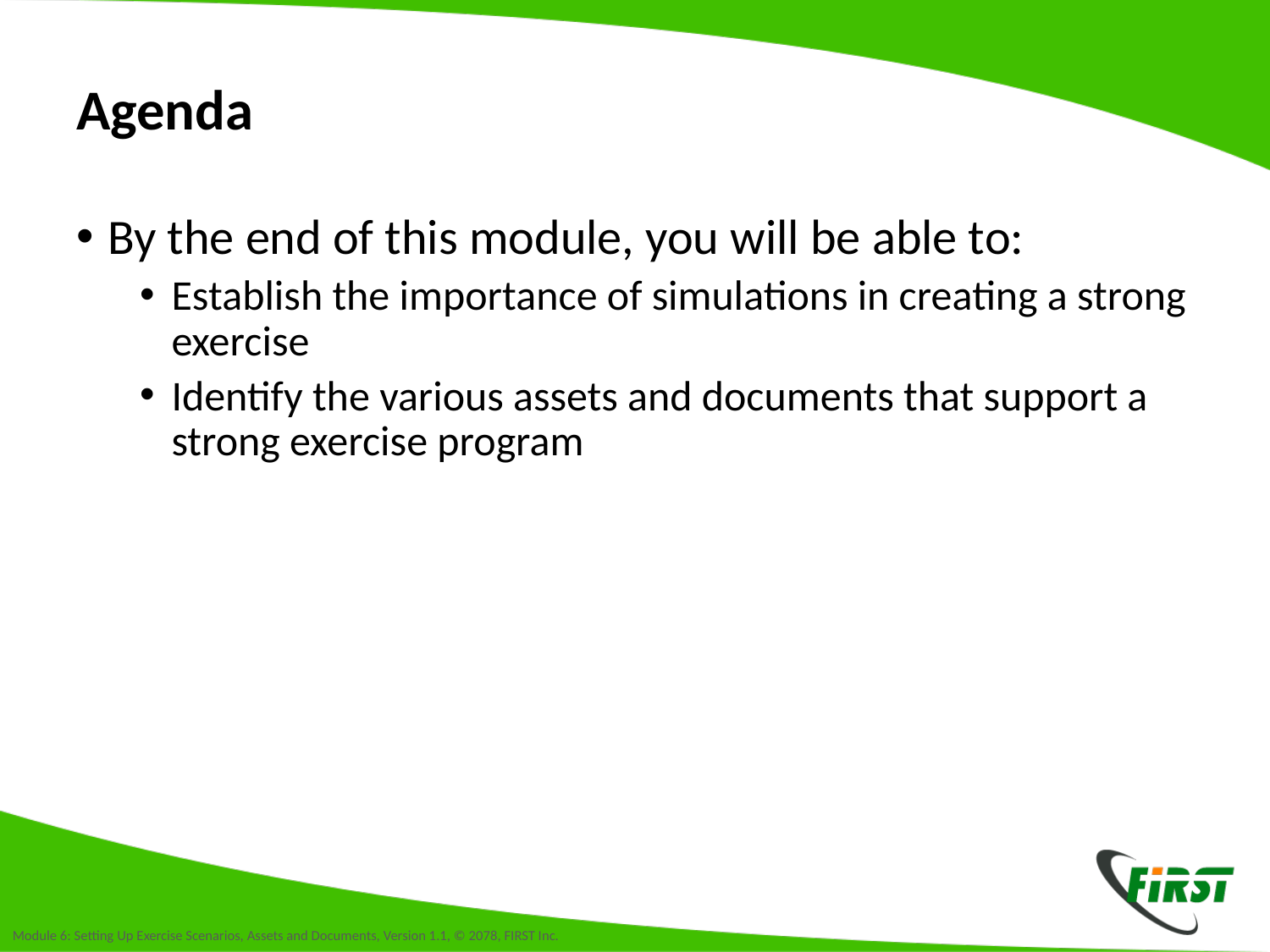

# Agenda
By the end of this module, you will be able to:
Establish the importance of simulations in creating a strong exercise
Identify the various assets and documents that support a strong exercise program